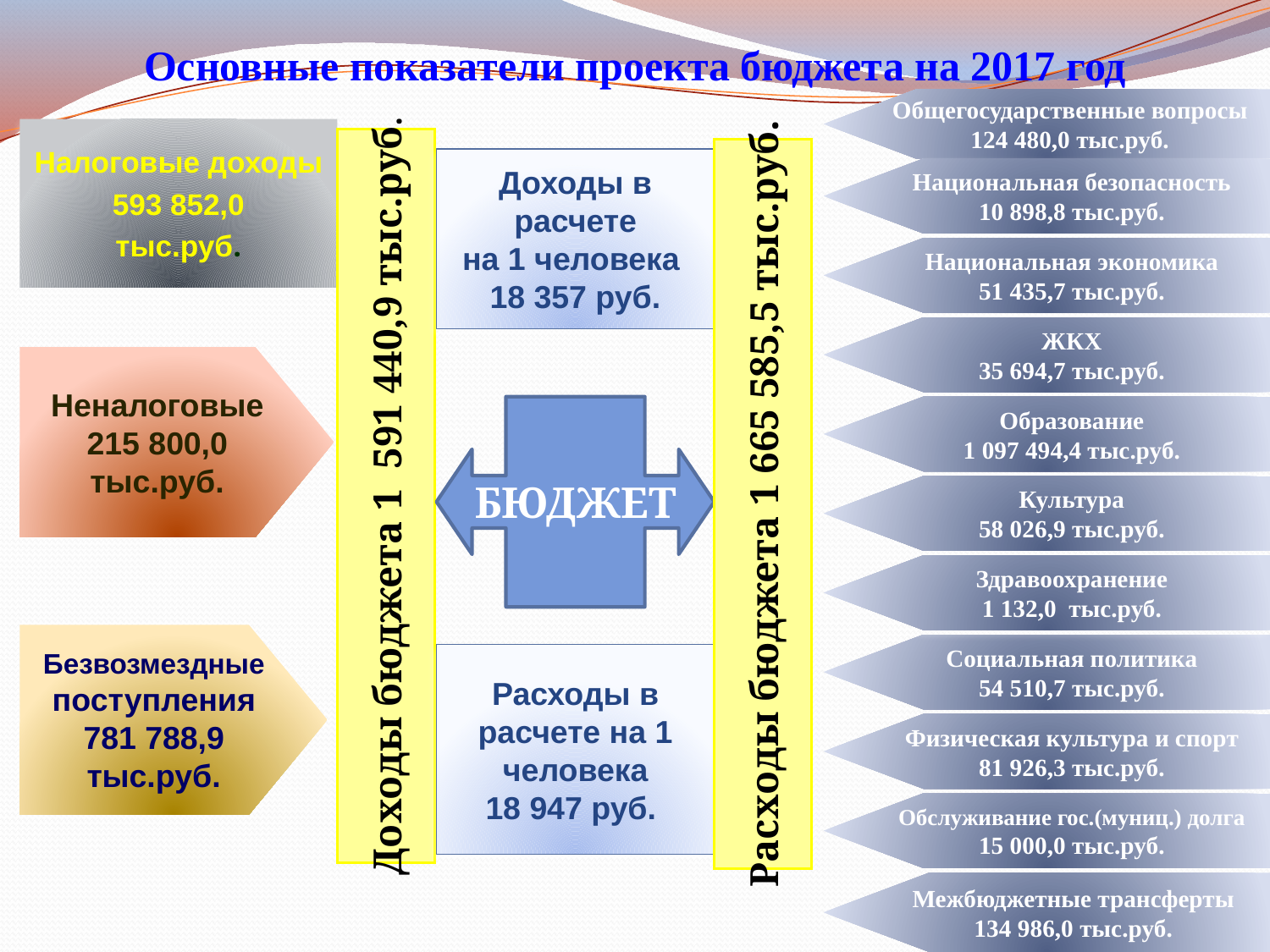

# Основные показатели проекта бюджета на 2017 год
Общегосударственные вопросы
124 480,0 тыс.руб.
Налоговые доходы
593 852,0
тыс.руб.
Доходы бюджета 1  591 440,9 тыс.руб.
Расходы бюджета 1 665 585,5 тыс.руб.
Доходы в расчете
на 1 человека
18 357 руб.
Национальная безопасность
10 898,8 тыс.руб.

Национальная экономика
51 435,7 тыс.руб.
.
ЖКХ
35 694,7 тыс.руб.
Неналоговые 215 800,0 тыс.руб.
БЮДЖЕТ
Образование
1 097 494,4 тыс.руб.
Культура
58 026,9 тыс.руб.
Здравоохранение
1 132,0  тыс.руб.
Безвозмездные поступления
781 788,9 тыс.руб.
Социальная политика
54 510,7 тыс.руб.
Расходы в расчете на 1 человека
18 947 руб.
Физическая культура и спорт
81 926,3 тыс.руб.
Обслуживание гос.(муниц.) долга
15 000,0 тыс.руб.
Межбюджетные трансферты
134 986,0 тыс.руб.